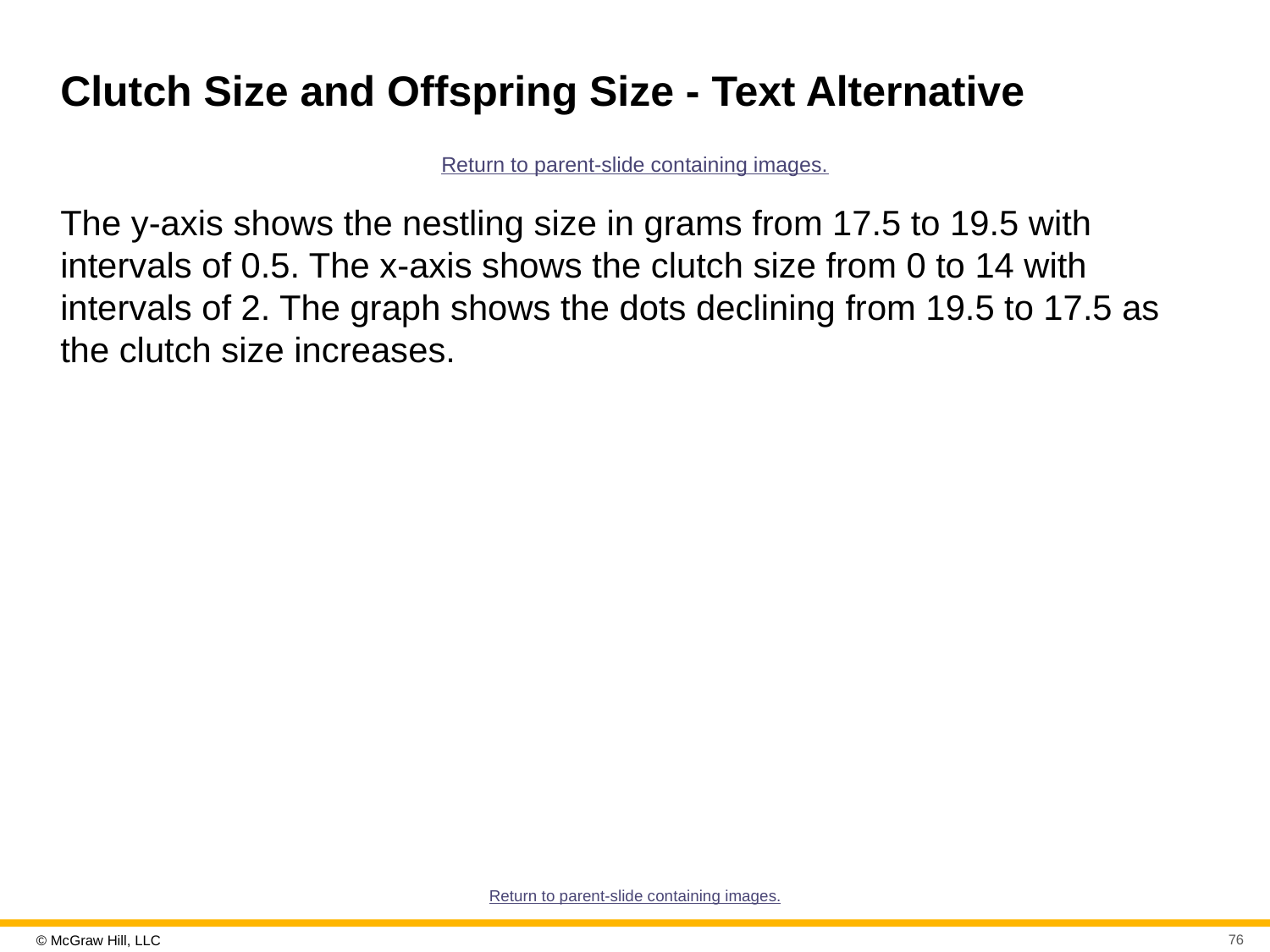

# Clutch Size and Offspring Size - Text Alternative
Return to parent-slide containing images.
The y-axis shows the nestling size in grams from 17.5 to 19.5 with intervals of 0.5. The x-axis shows the clutch size from 0 to 14 with intervals of 2. The graph shows the dots declining from 19.5 to 17.5 as the clutch size increases.
Return to parent-slide containing images.
76